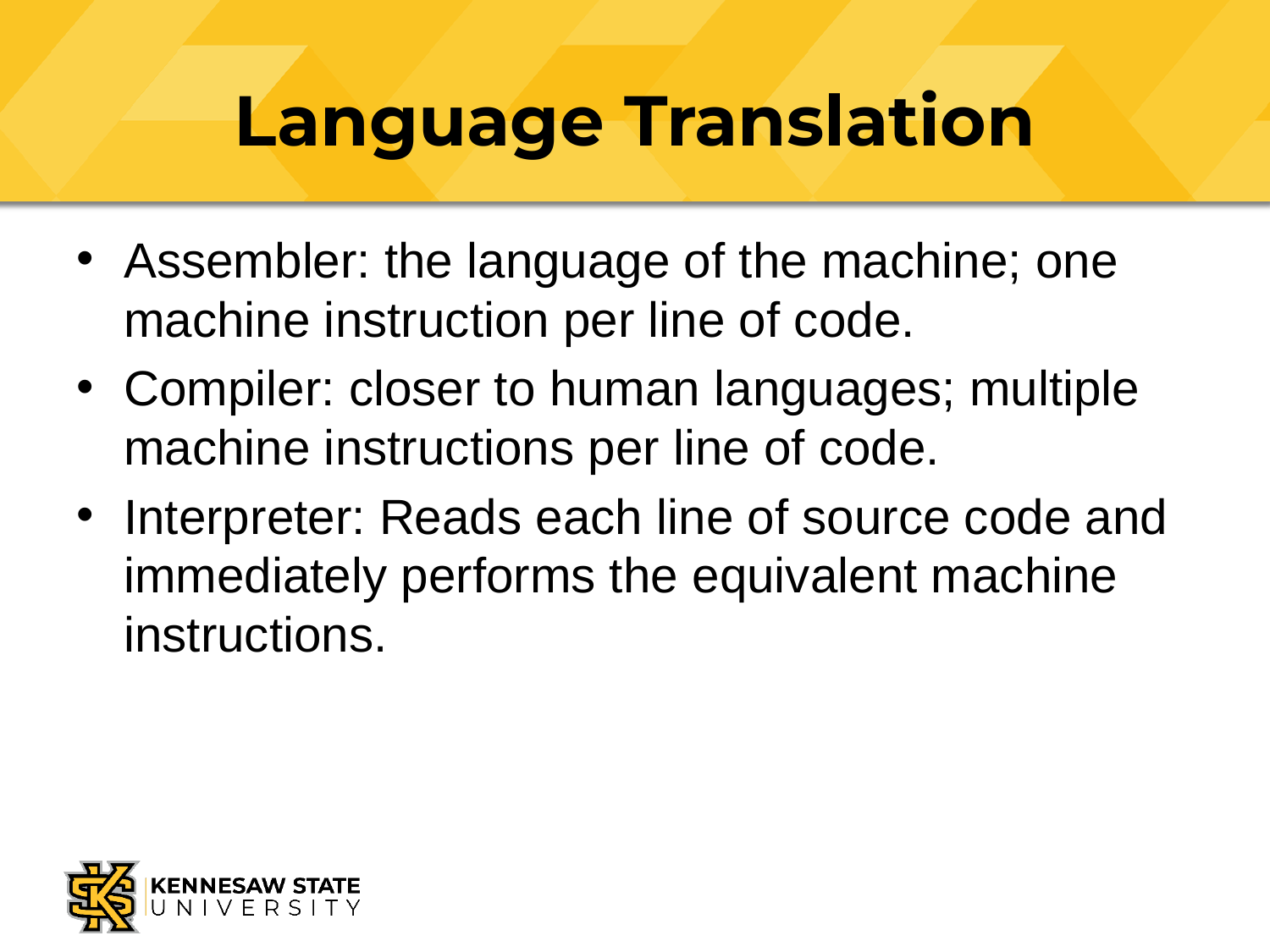

# Language Translation
Assembler: the language of the machine; one machine instruction per line of code.
Compiler: closer to human languages; multiple machine instructions per line of code.
Interpreter: Reads each line of source code and immediately performs the equivalent machine instructions.